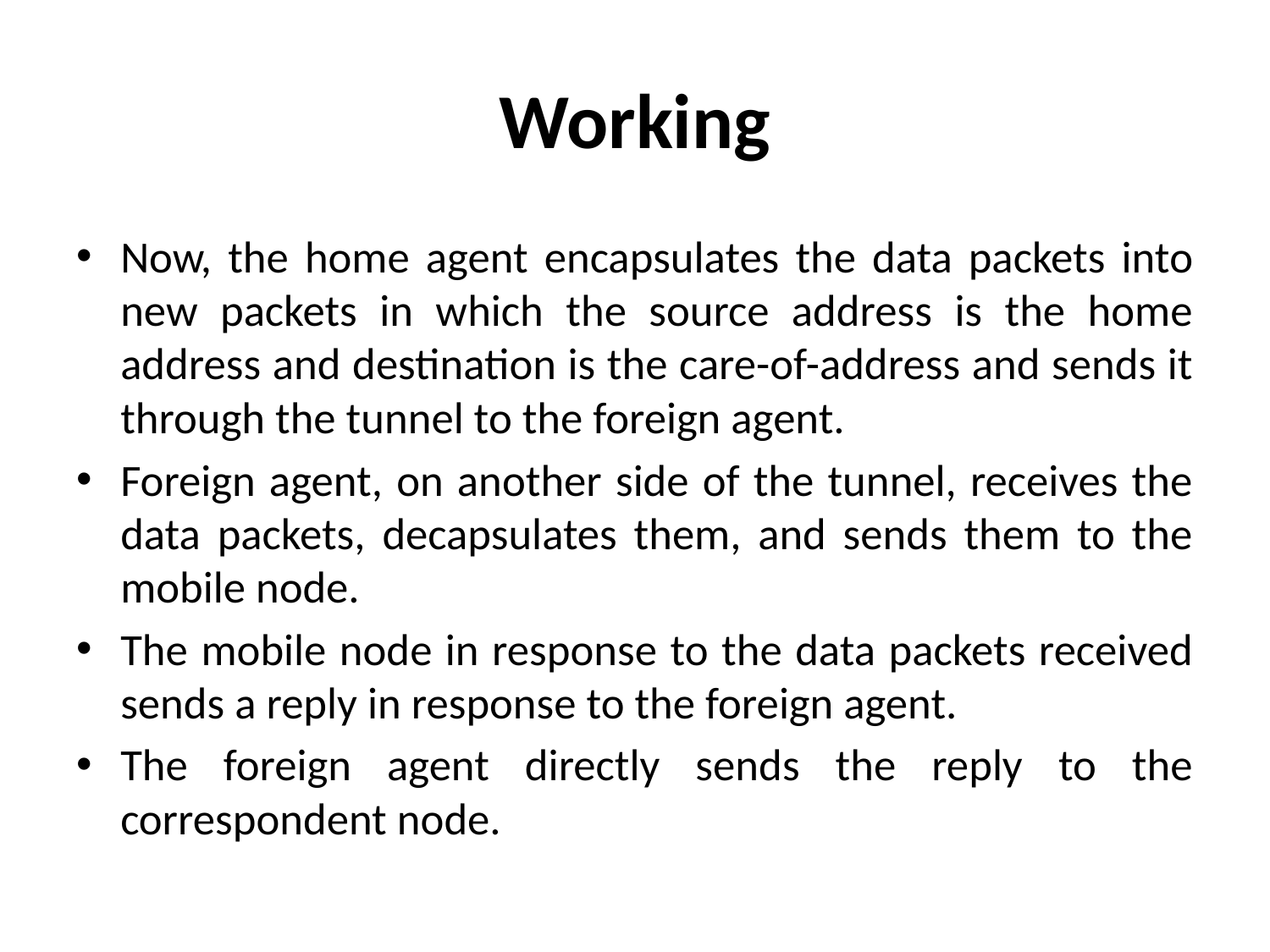

# Working
Now, the home agent encapsulates the data packets into new packets in which the source address is the home address and destination is the care-of-address and sends it through the tunnel to the foreign agent.
Foreign agent, on another side of the tunnel, receives the data packets, decapsulates them, and sends them to the mobile node.
The mobile node in response to the data packets received sends a reply in response to the foreign agent.
The foreign agent directly sends the reply to the correspondent node.